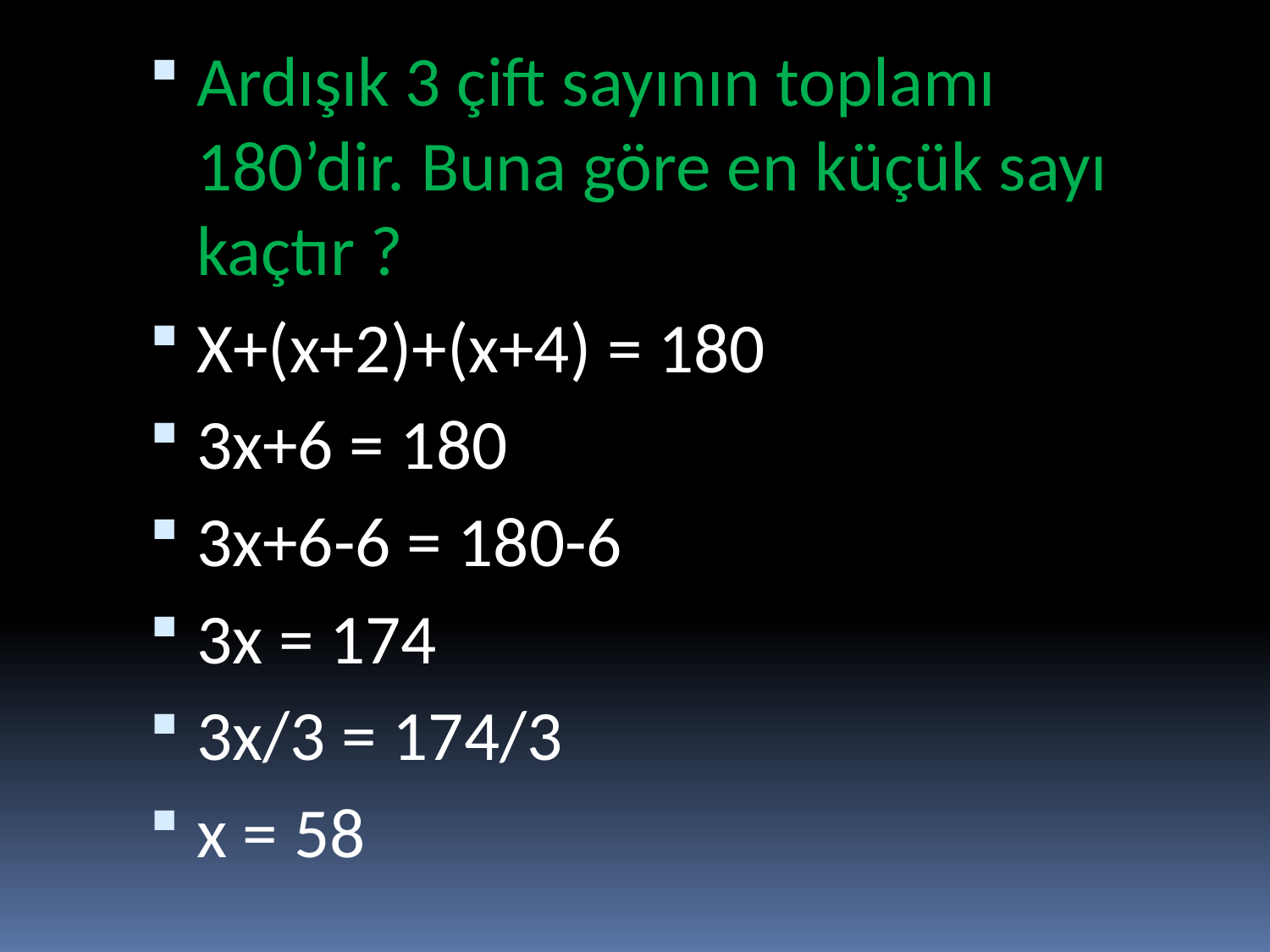

Ardışık 3 çift sayının toplamı 180’dir. Buna göre en küçük sayı kaçtır ?
X+(x+2)+(x+4) = 180
3x+6 = 180
3x+6-6 = 180-6
3x = 174
3x/3 = 174/3
x = 58